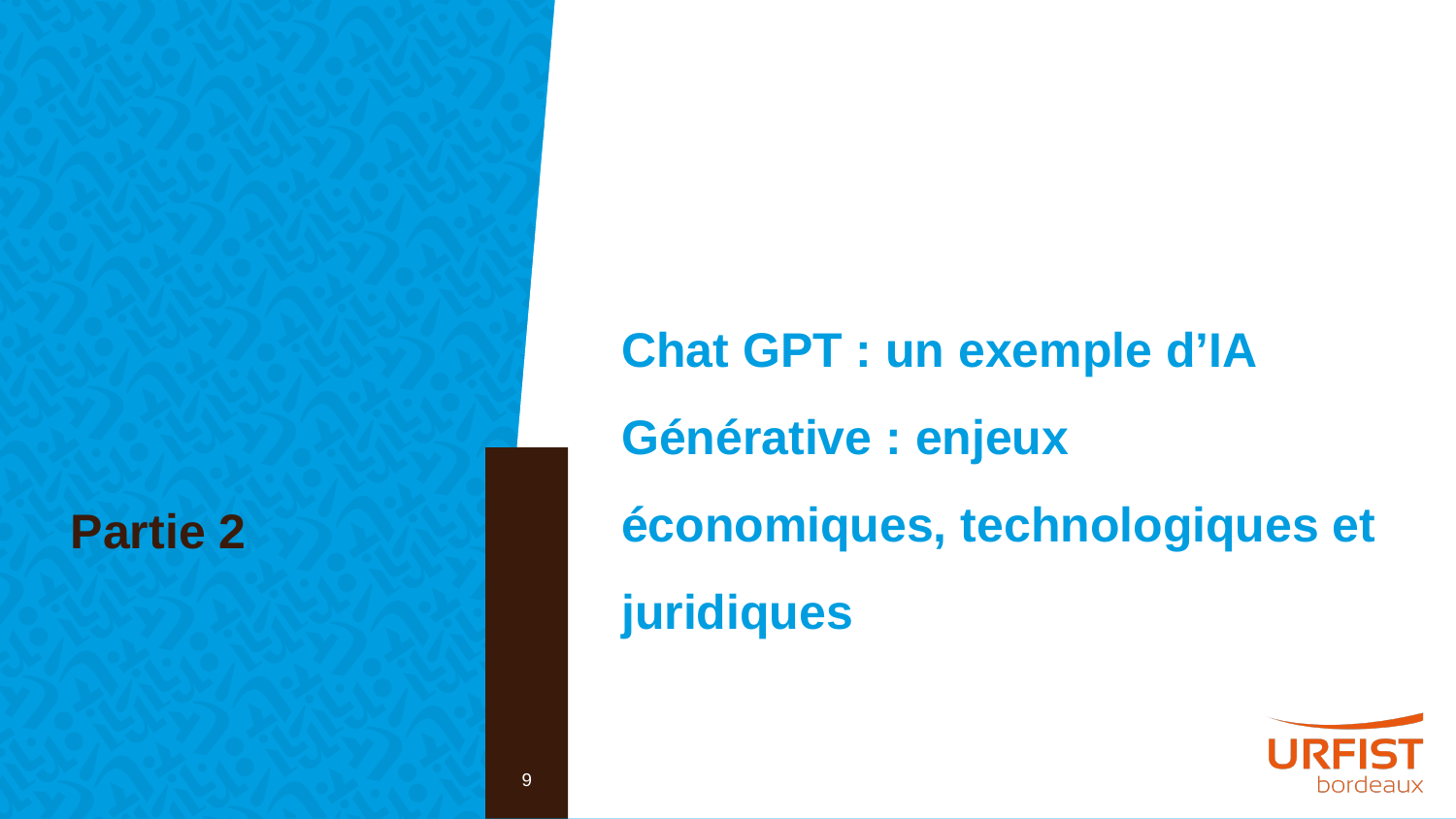

Partie 2

Chat GPT : un exemple d’IA Générative : enjeux économiques, technologiques et juridiques
9